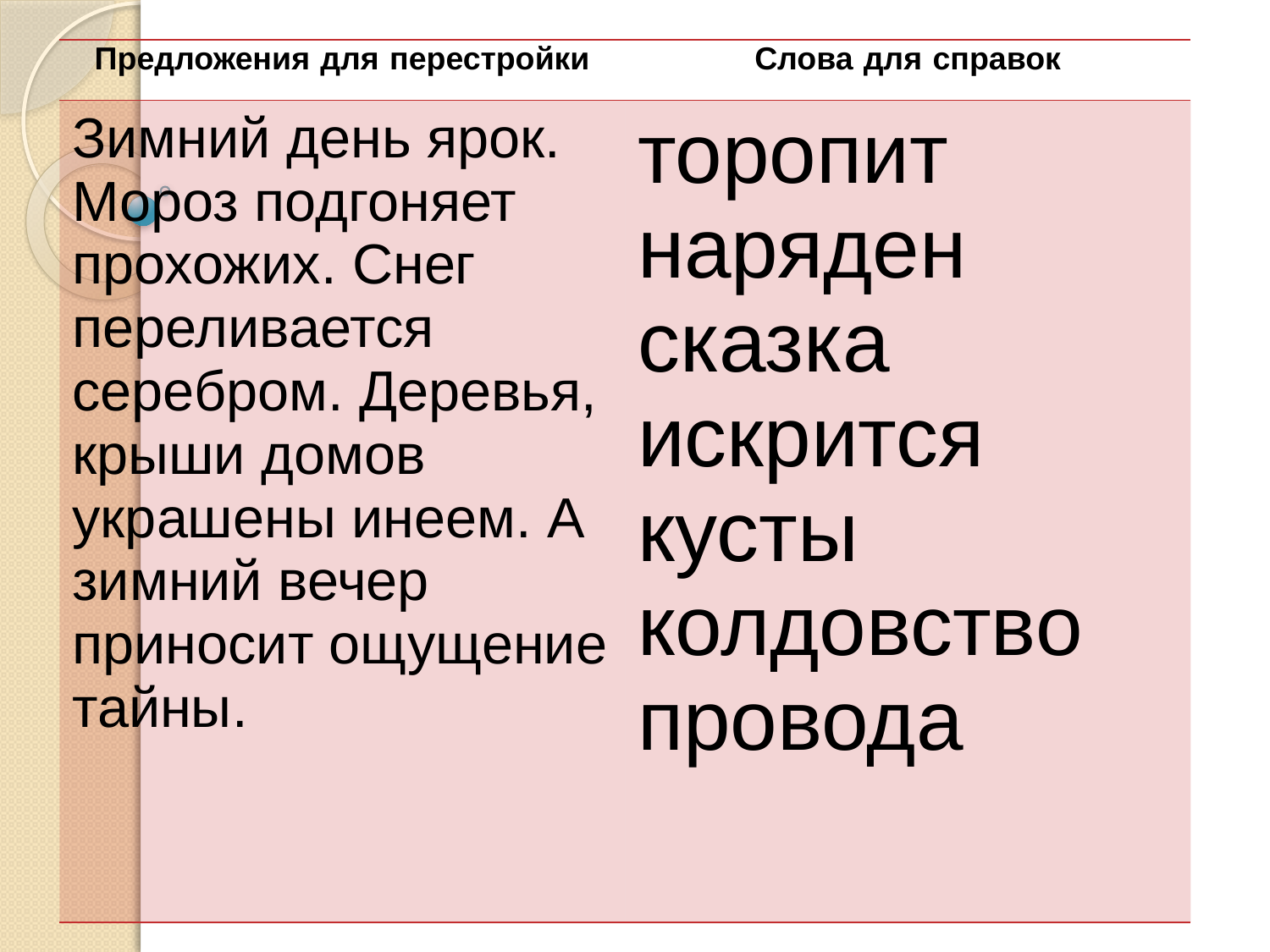

#
| Предложения для перестройки | Слова для справок |
| --- | --- |
| Зимний день ярок. Мороз подгоняет прохожих. Снег переливается серебром. Деревья, крыши домов украшены инеем. А зимний вечер приносит ощущение тайны. | торопит наряден сказка искрится кусты колдовство провода |